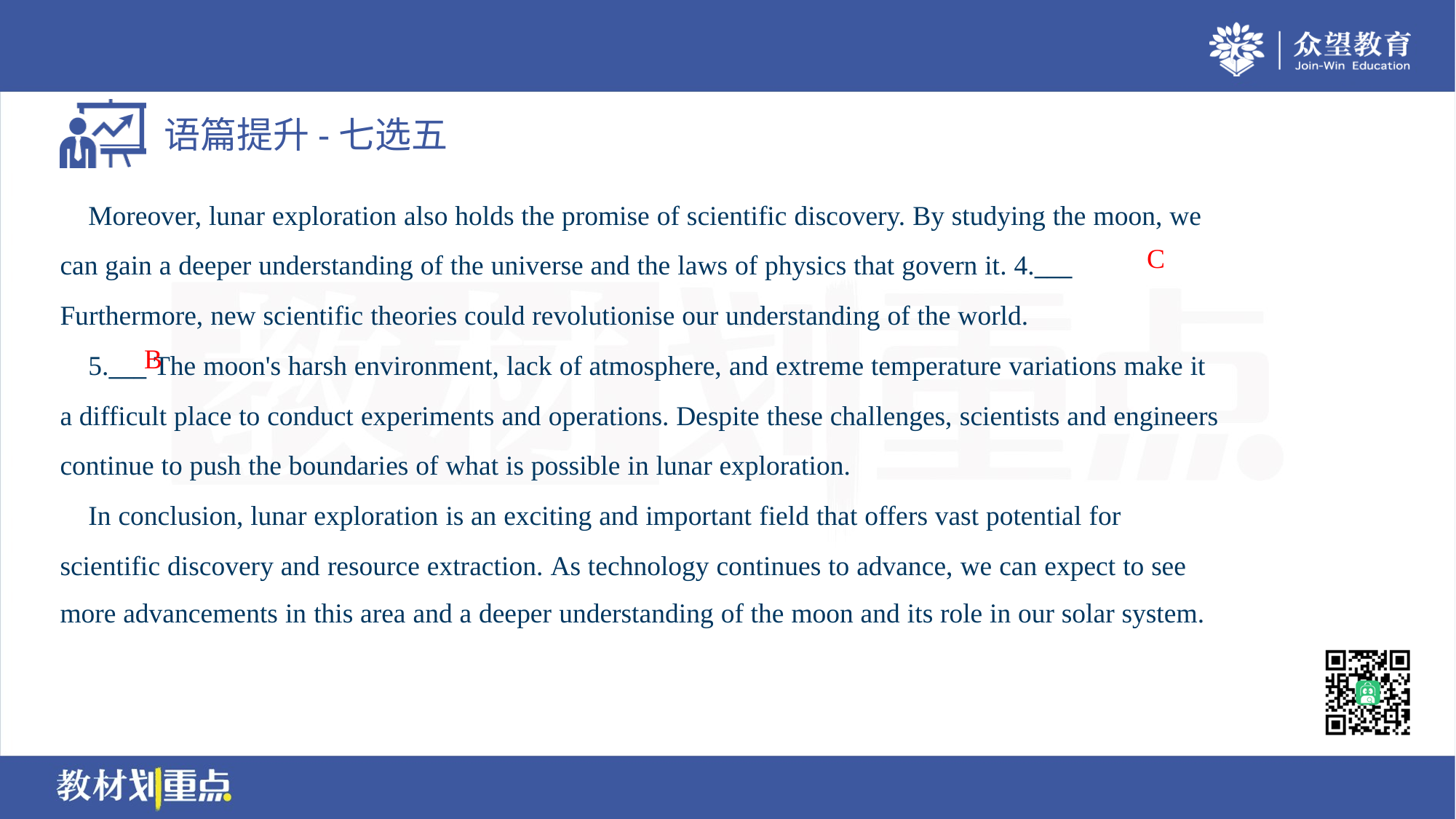

Moreover, lunar exploration also holds the promise of scientific discovery. By studying the moon, we
can gain a deeper understanding of the universe and the laws of physics that govern it. 4.___
Furthermore, new scientific theories could revolutionise our understanding of the world.
    5.___ The moon's harsh environment, lack of atmosphere, and extreme temperature variations make it
a difficult place to conduct experiments and operations. Despite these challenges, scientists and engineers
continue to push the boundaries of what is possible in lunar exploration.
    In conclusion, lunar exploration is an exciting and important field that offers vast potential for
scientific discovery and resource extraction. As technology continues to advance, we can expect to see
more advancements in this area and a deeper understanding of the moon and its role in our solar system.
C
B